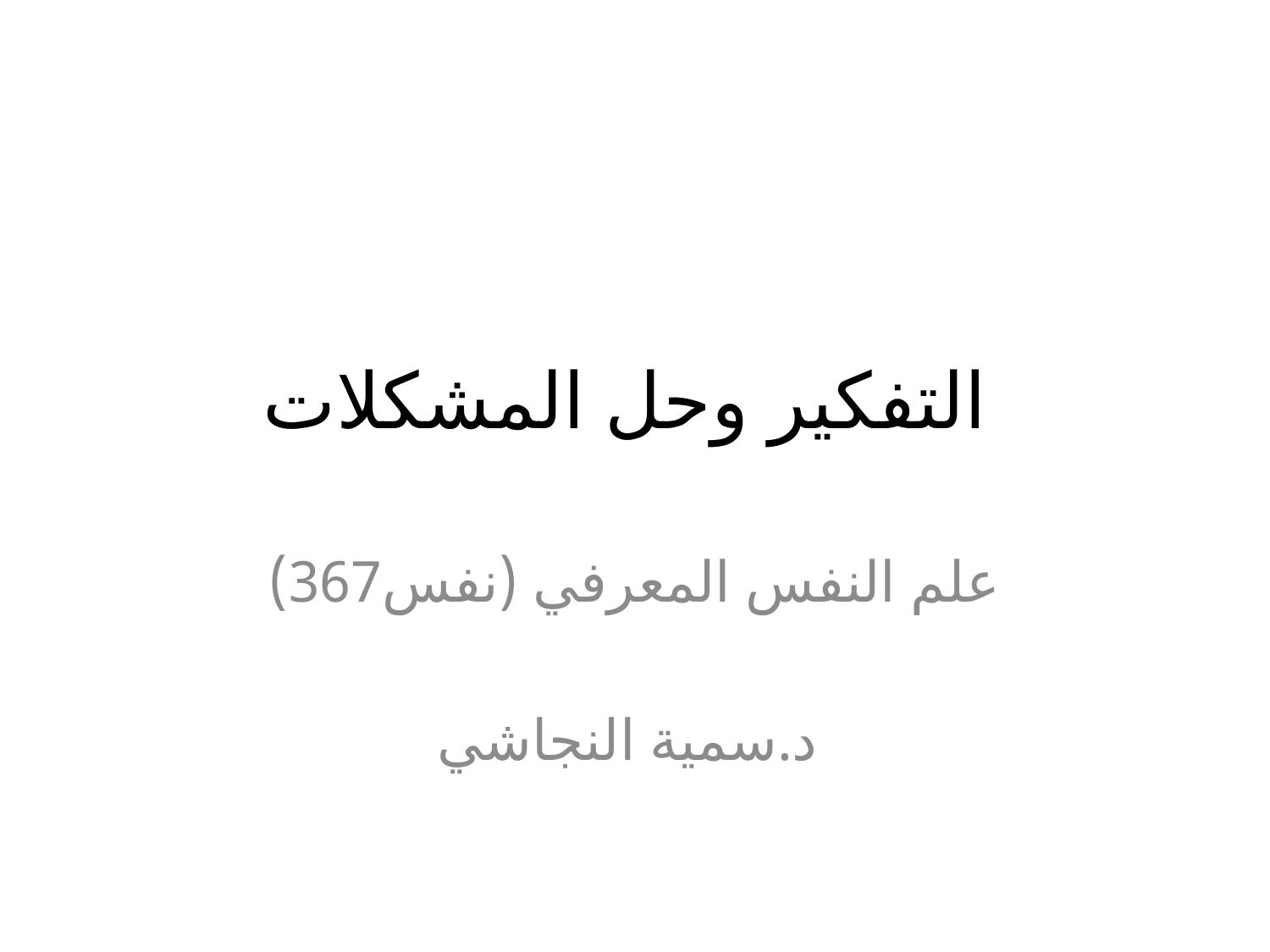

# التفكير وحل المشكلات
علم النفس المعرفي (نفس367)

د.سمية النجاشي